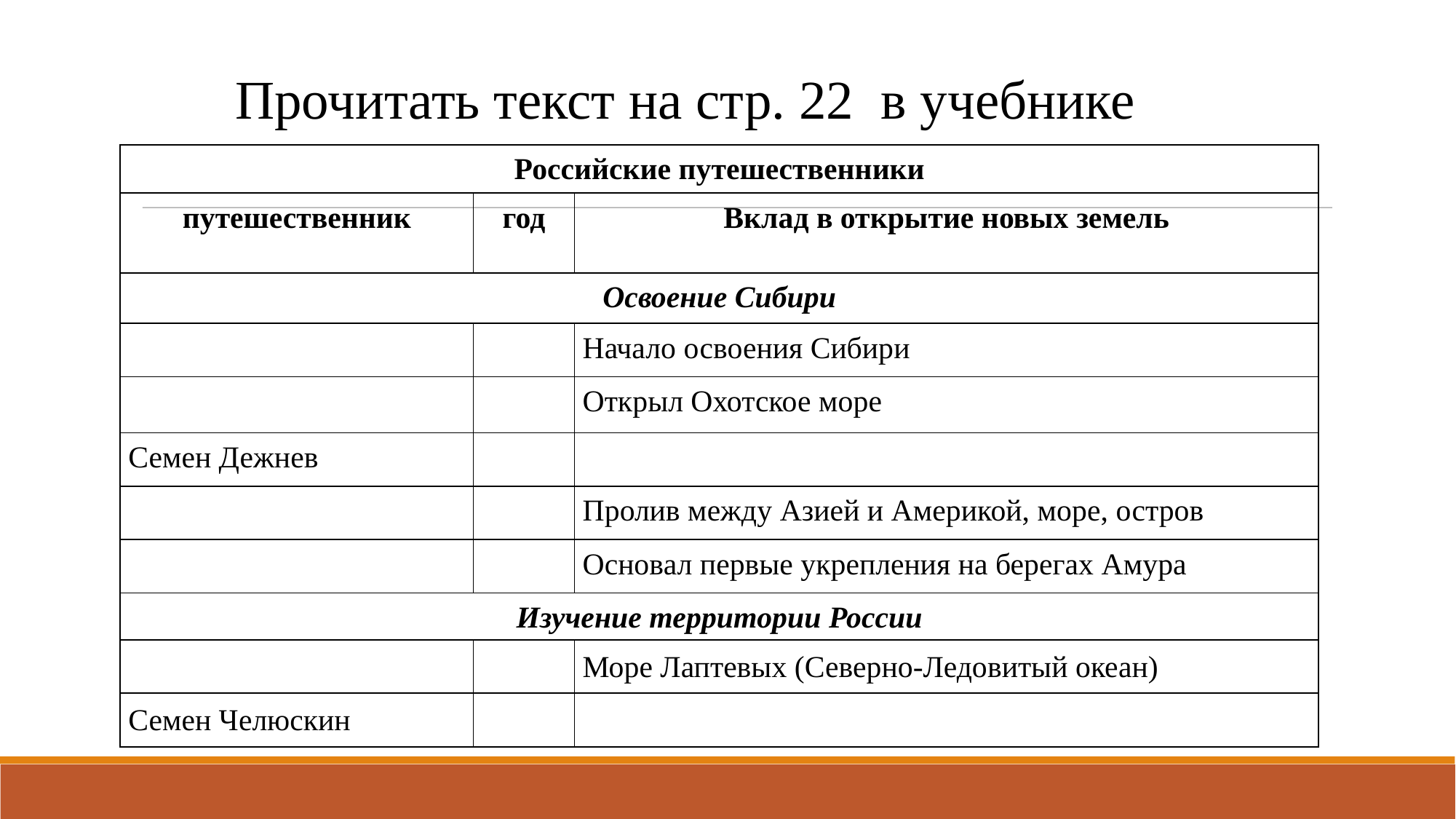

Прочитать текст на стр. 22  в учебнике
| Российские путешественники |  |  |
| --- | --- | --- |
| путешественник | год | Вклад в открытие новых земель |
| Освоение Сибири |  |  |
|  |  | Начало освоения Сибири |
|  |  | Открыл Охотское море |
| Семен Дежнев |  |  |
|  |  | Пролив между Азией и Америкой, море, остров |
|  |  | Основал первые укрепления на берегах Амура |
| Изучение территории России |  |  |
|  |  | Море Лаптевых (Северно-Ледовитый океан) |
| Семен Челюскин |  |  |